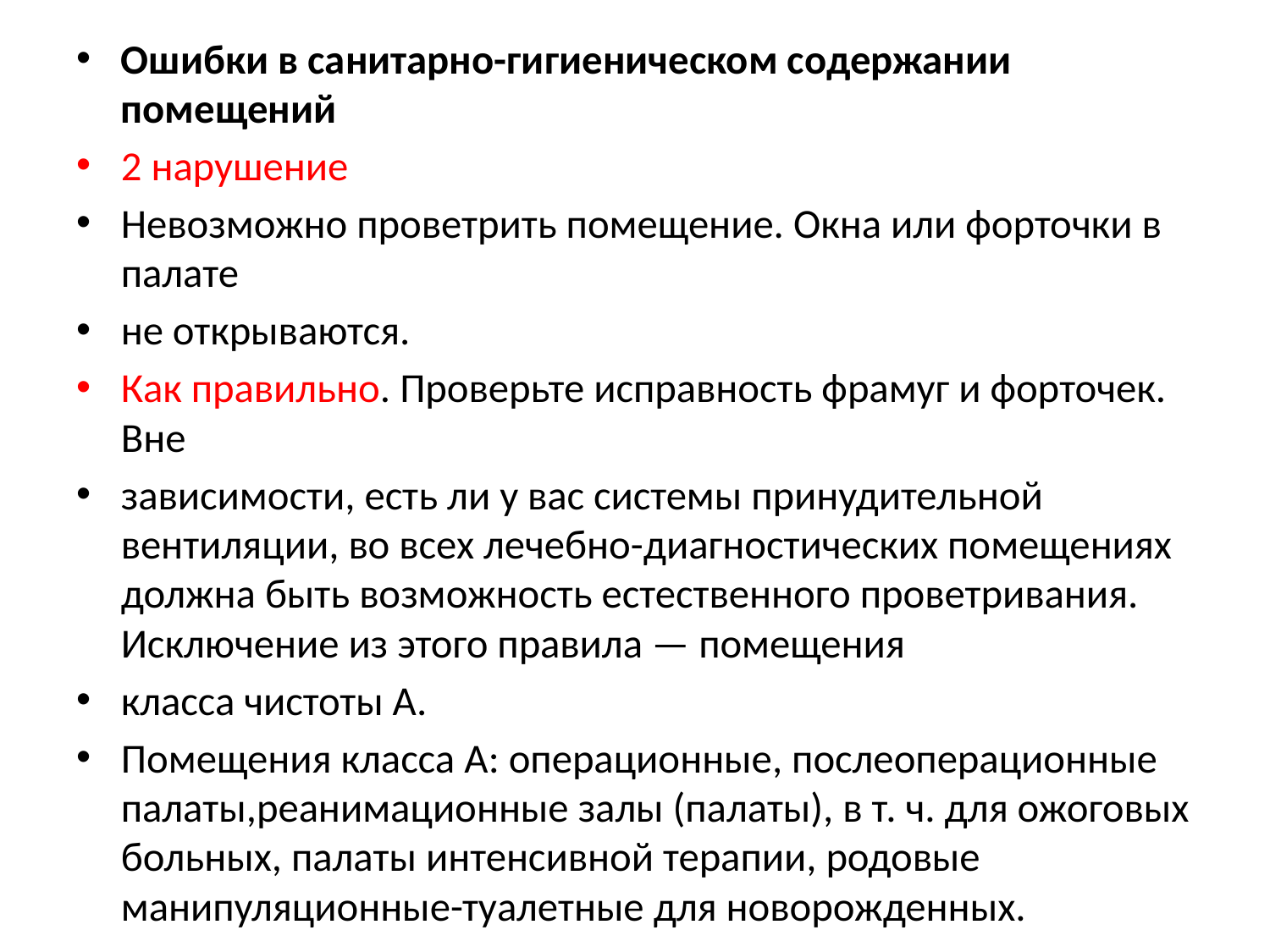

Ошибки в санитарно-гигиеническом содержании помещений
2 нарушение
Невозможно проветрить помещение. Окна или форточки в палате
не открываются.
Как правильно. Проверьте исправность фрамуг и форточек. Вне
зависимости, есть ли у вас системы принудительной вентиляции, во всех лечебно-диагностических помещениях должна быть возможность естественного проветривания. Исключение из этого правила — помещения
класса чистоты А.
Помещения класса А: операционные, послеоперационные палаты,реанимационные залы (палаты), в т. ч. для ожоговых больных, палаты интенсивной терапии, родовые манипуляционные-туалетные для новорожденных.